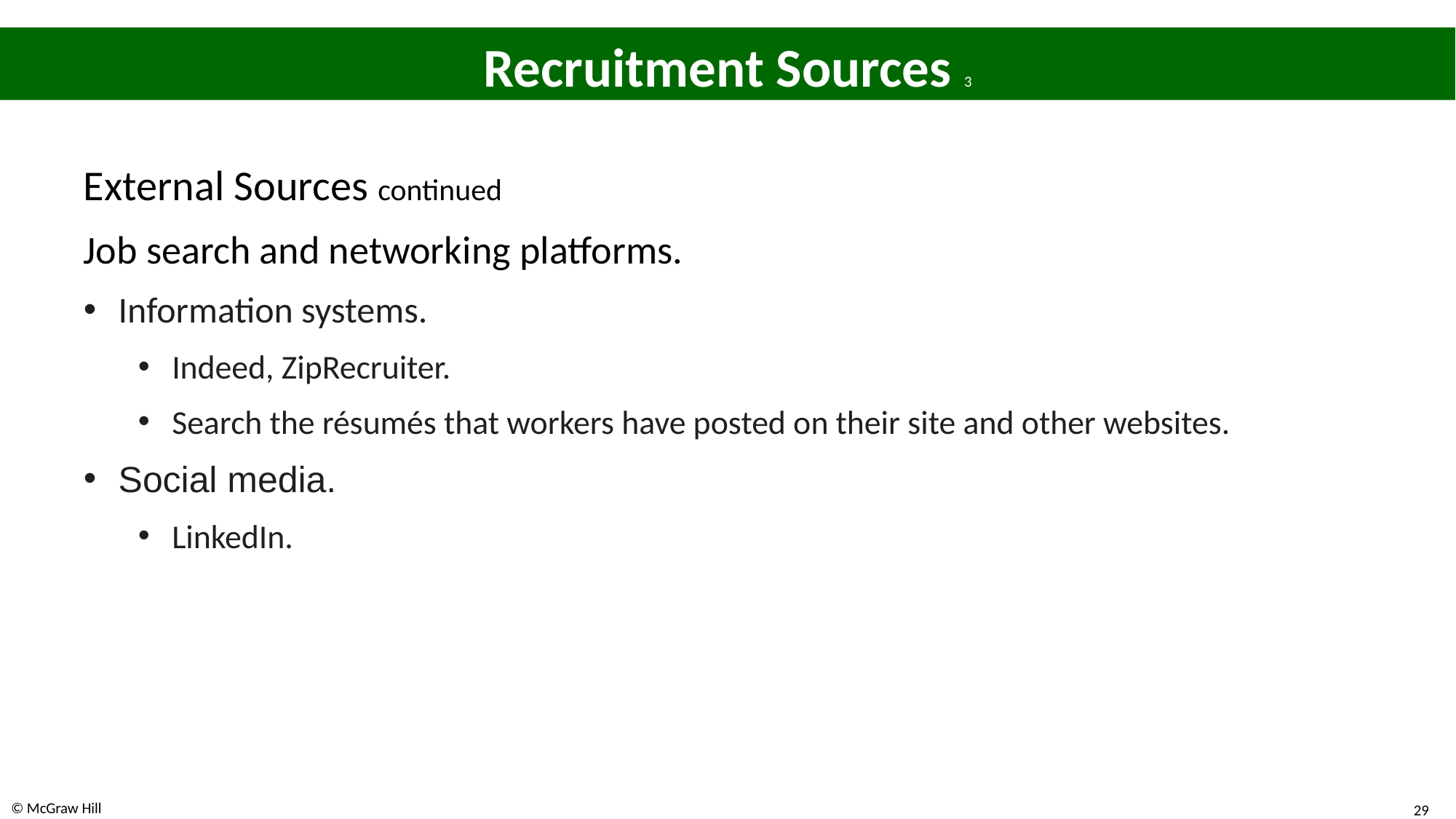

# Recruitment Sources 3
External Sources continued
Job search and networking platforms.
Information systems.
Indeed, ZipRecruiter.
Search the résumés that workers have posted on their site and other websites.
Social media.
LinkedIn.